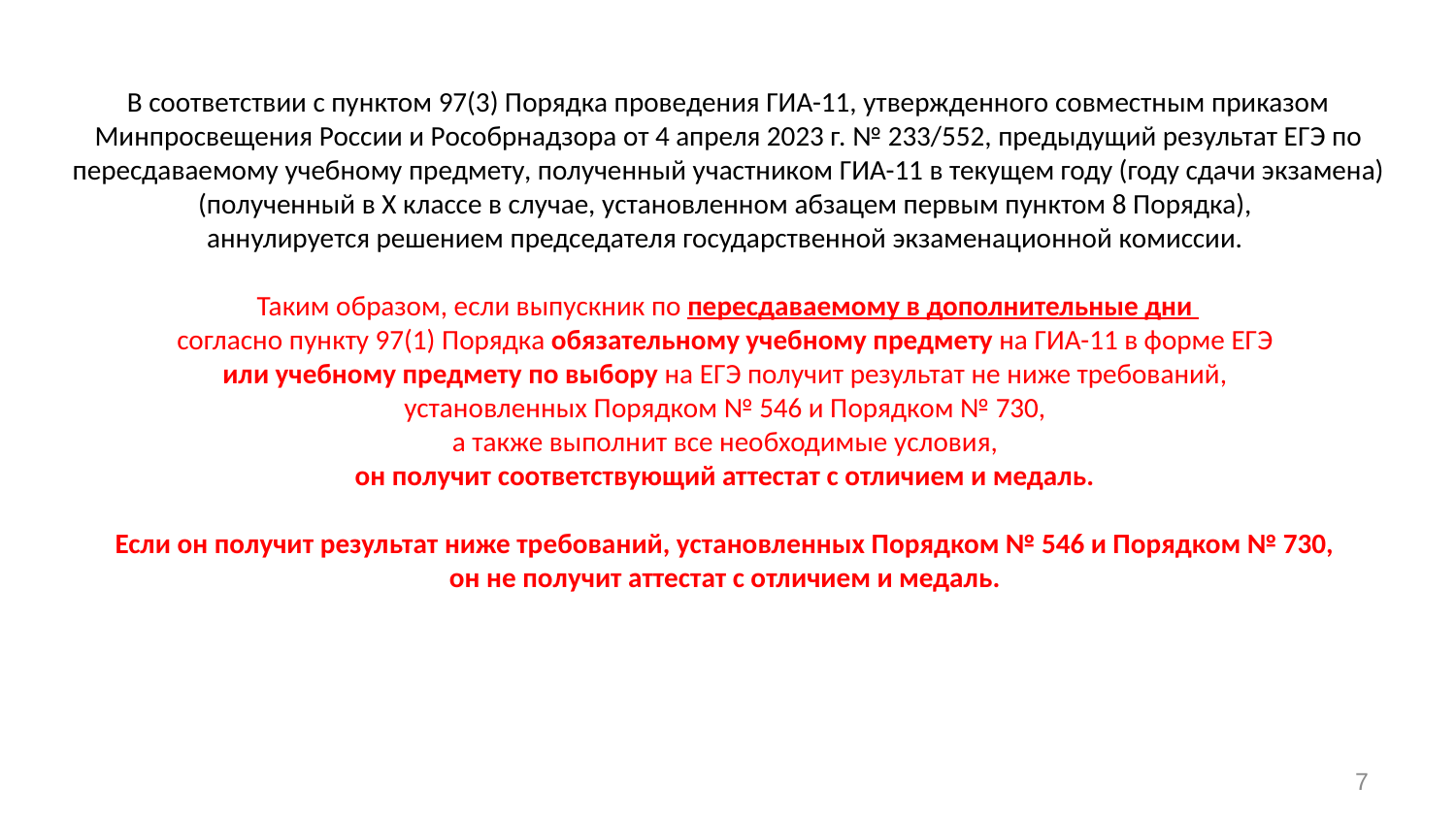

В соответствии с пунктом 97(3) Порядка проведения ГИА-11, утвержденного совместным приказом Минпросвещения России и Рособрнадзора от 4 апреля 2023 г. № 233/552, предыдущий результат ЕГЭ по пересдаваемому учебному предмету, полученный участником ГИА-11 в текущем году (году сдачи экзамена) (полученный в X классе в случае, установленном абзацем первым пунктом 8 Порядка),
аннулируется решением председателя государственной экзаменационной комиссии.

Таким образом, если выпускник по пересдаваемому в дополнительные дни
согласно пункту 97(1) Порядка обязательному учебному предмету на ГИА-11 в форме ЕГЭ
или учебному предмету по выбору на ЕГЭ получит результат не ниже требований,
установленных Порядком № 546 и Порядком № 730,
а также выполнит все необходимые условия,
он получит соответствующий аттестат с отличием и медаль.

Если он получит результат ниже требований, установленных Порядком № 546 и Порядком № 730,
он не получит аттестат с отличием и медаль.

7